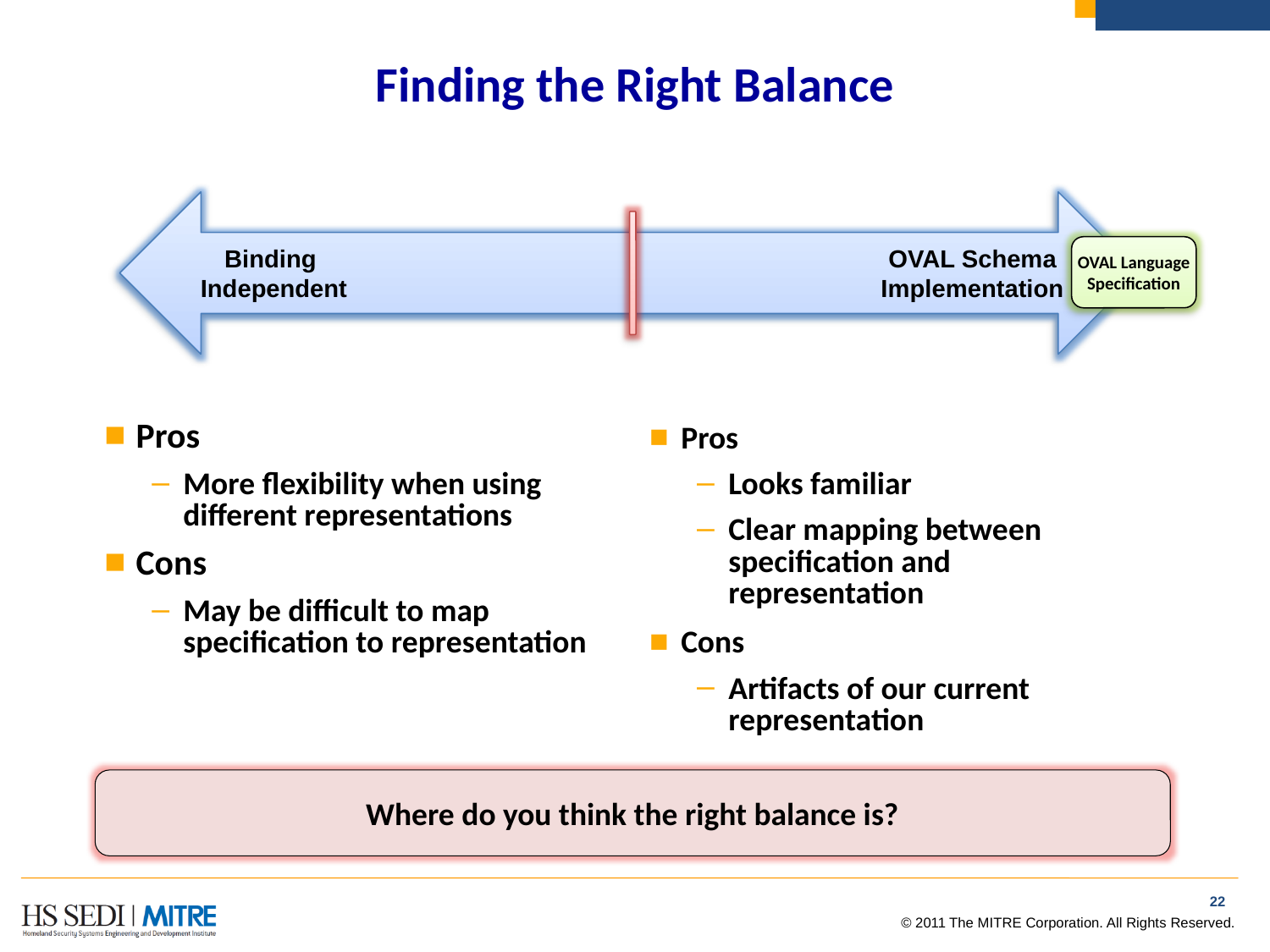

# Finding the Right Balance

Binding
Independent
OVAL Schema Implementation
OVAL Language
Specification
Pros
More flexibility when using different representations
Cons
May be difficult to map specification to representation

Pros
Looks familiar
Clear mapping between specification and representation
Cons
Artifacts of our current representation

Where do you think the right balance is?
22